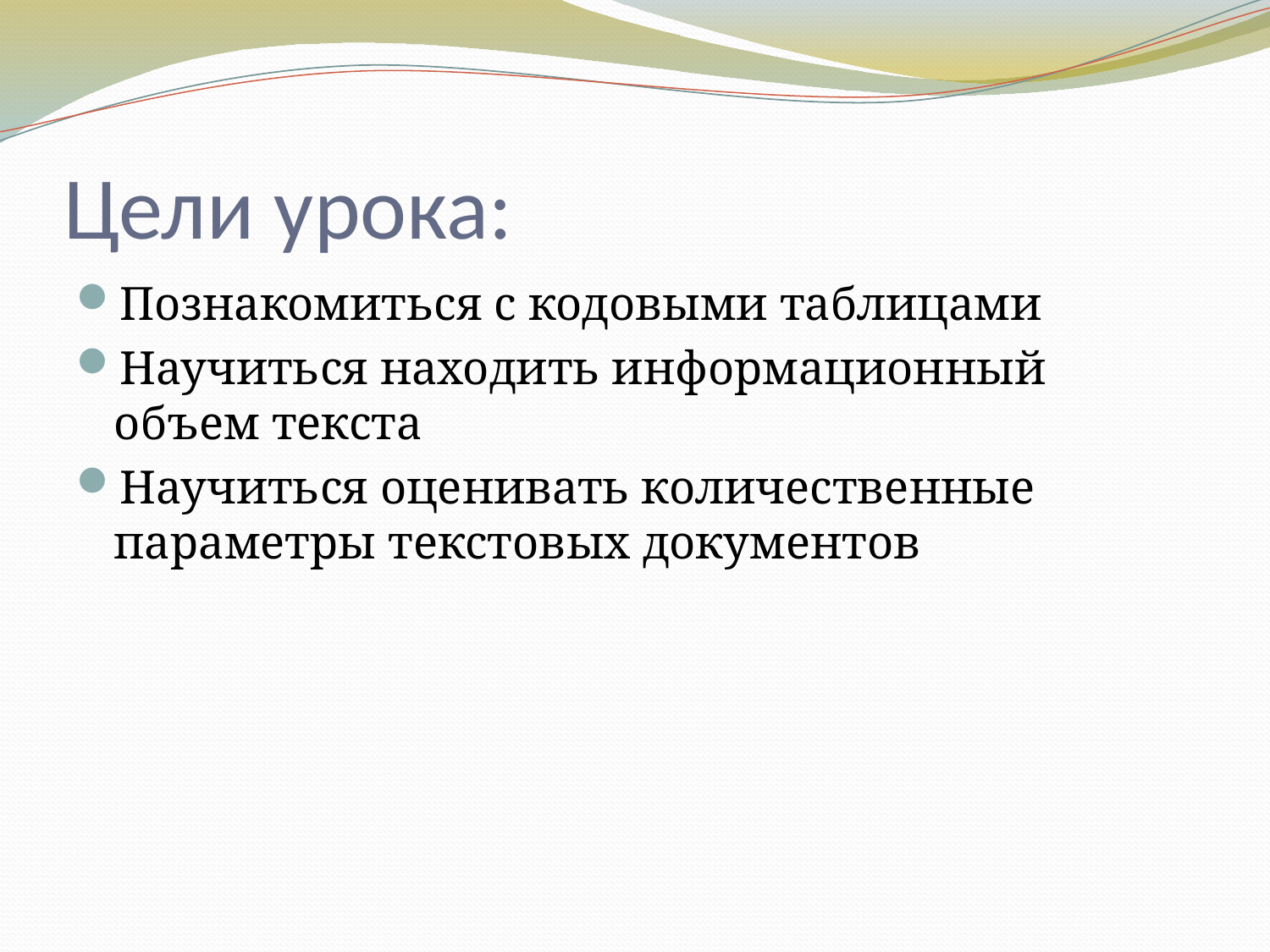

# Цели урока:
Познакомиться с кодовыми таблицами
Научиться находить информационный объем текста
Научиться оценивать количественные параметры текстовых документов